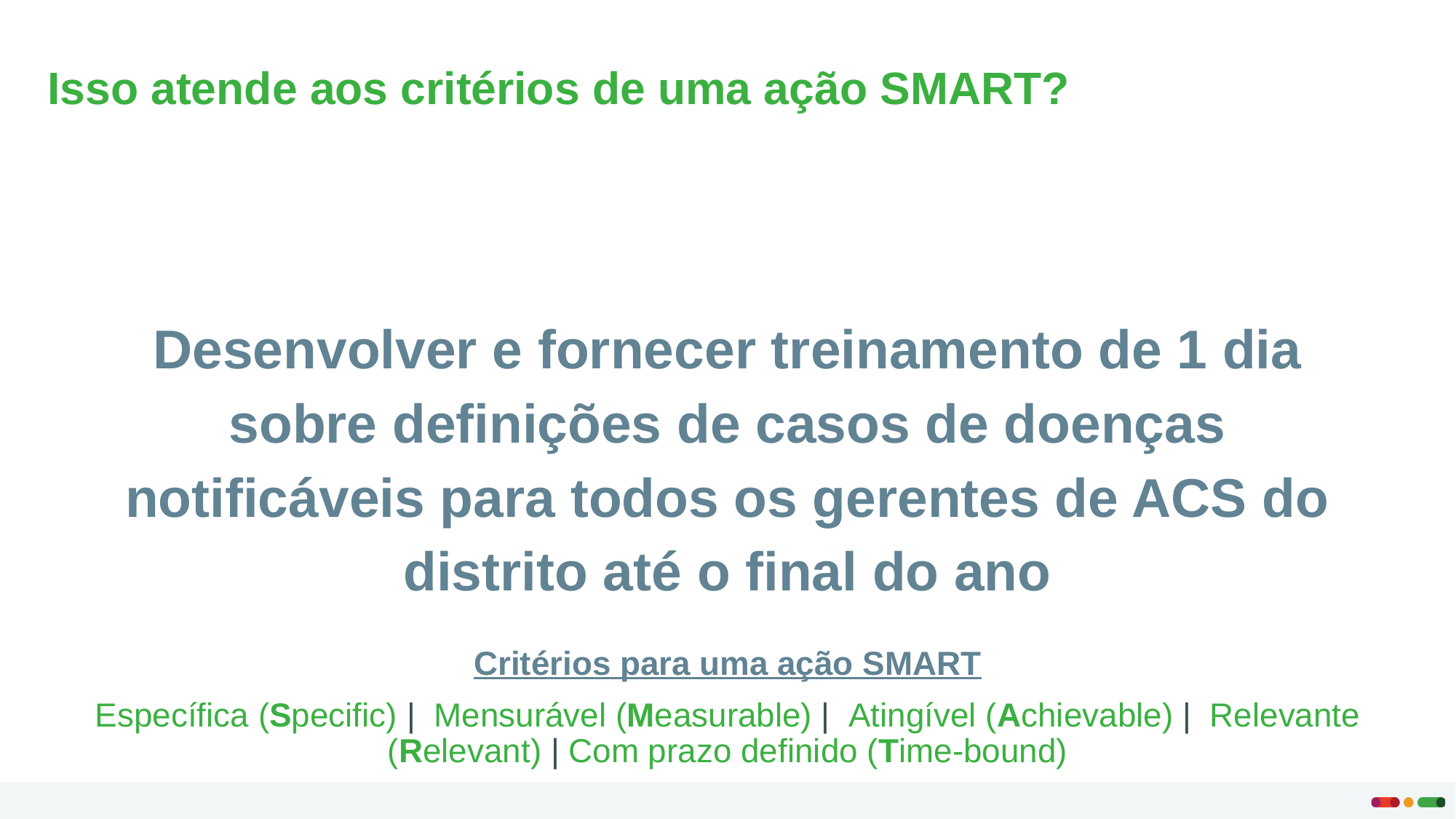

Isso atende aos critérios de uma ação SMART?
Desenvolver e fornecer treinamento de 1 dia sobre definições de casos de doenças notificáveis para todos os gerentes de ACS do distrito até o final do ano
Critérios para uma ação SMART
Específica (Specific) |  Mensurável (Measurable) |  Atingível (Achievable) |  Relevante (Relevant) | Com prazo definido (Time-bound)